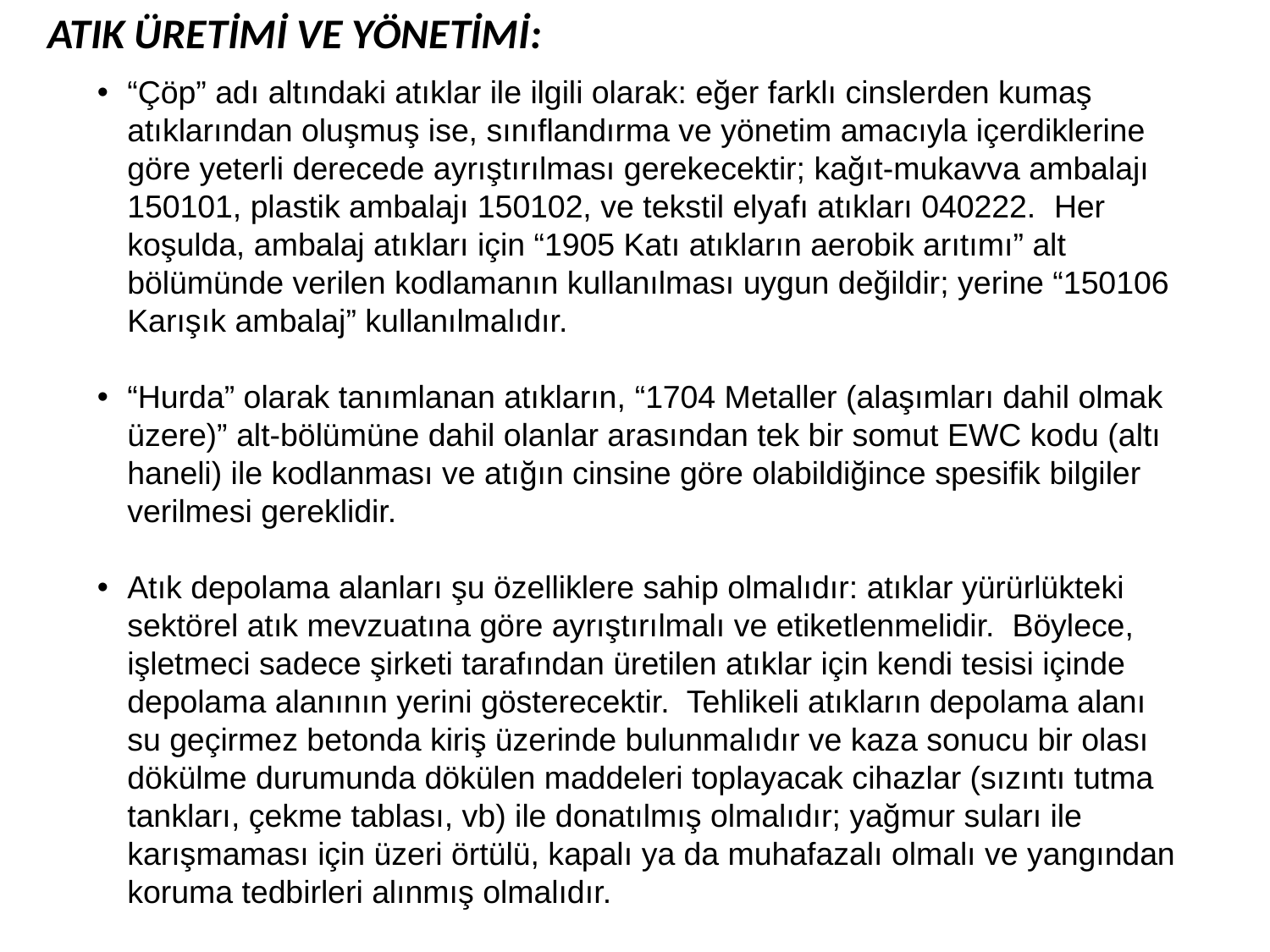

# ATIK ÜRETİMİ VE YÖNETİMİ:
“Çöp” adı altındaki atıklar ile ilgili olarak: eğer farklı cinslerden kumaş atıklarından oluşmuş ise, sınıflandırma ve yönetim amacıyla içerdiklerine göre yeterli derecede ayrıştırılması gerekecektir; kağıt-mukavva ambalajı 150101, plastik ambalajı 150102, ve tekstil elyafı atıkları 040222.  Her koşulda, ambalaj atıkları için “1905 Katı atıkların aerobik arıtımı” alt bölümünde verilen kodlamanın kullanılması uygun değildir; yerine “150106 Karışık ambalaj” kullanılmalıdır.

“Hurda” olarak tanımlanan atıkların, “1704 Metaller (alaşımları dahil olmak üzere)” alt-bölümüne dahil olanlar arasından tek bir somut EWC kodu (altı haneli) ile kodlanması ve atığın cinsine göre olabildiğince spesifik bilgiler verilmesi gereklidir.

Atık depolama alanları şu özelliklere sahip olmalıdır: atıklar yürürlükteki sektörel atık mevzuatına göre ayrıştırılmalı ve etiketlenmelidir.  Böylece, işletmeci sadece şirketi tarafından üretilen atıklar için kendi tesisi içinde depolama alanının yerini gösterecektir.  Tehlikeli atıkların depolama alanı su geçirmez betonda kiriş üzerinde bulunmalıdır ve kaza sonucu bir olası dökülme durumunda dökülen maddeleri toplayacak cihazlar (sızıntı tutma tankları, çekme tablası, vb) ile donatılmış olmalıdır; yağmur suları ile karışmaması için üzeri örtülü, kapalı ya da muhafazalı olmalı ve yangından koruma tedbirleri alınmış olmalıdır.